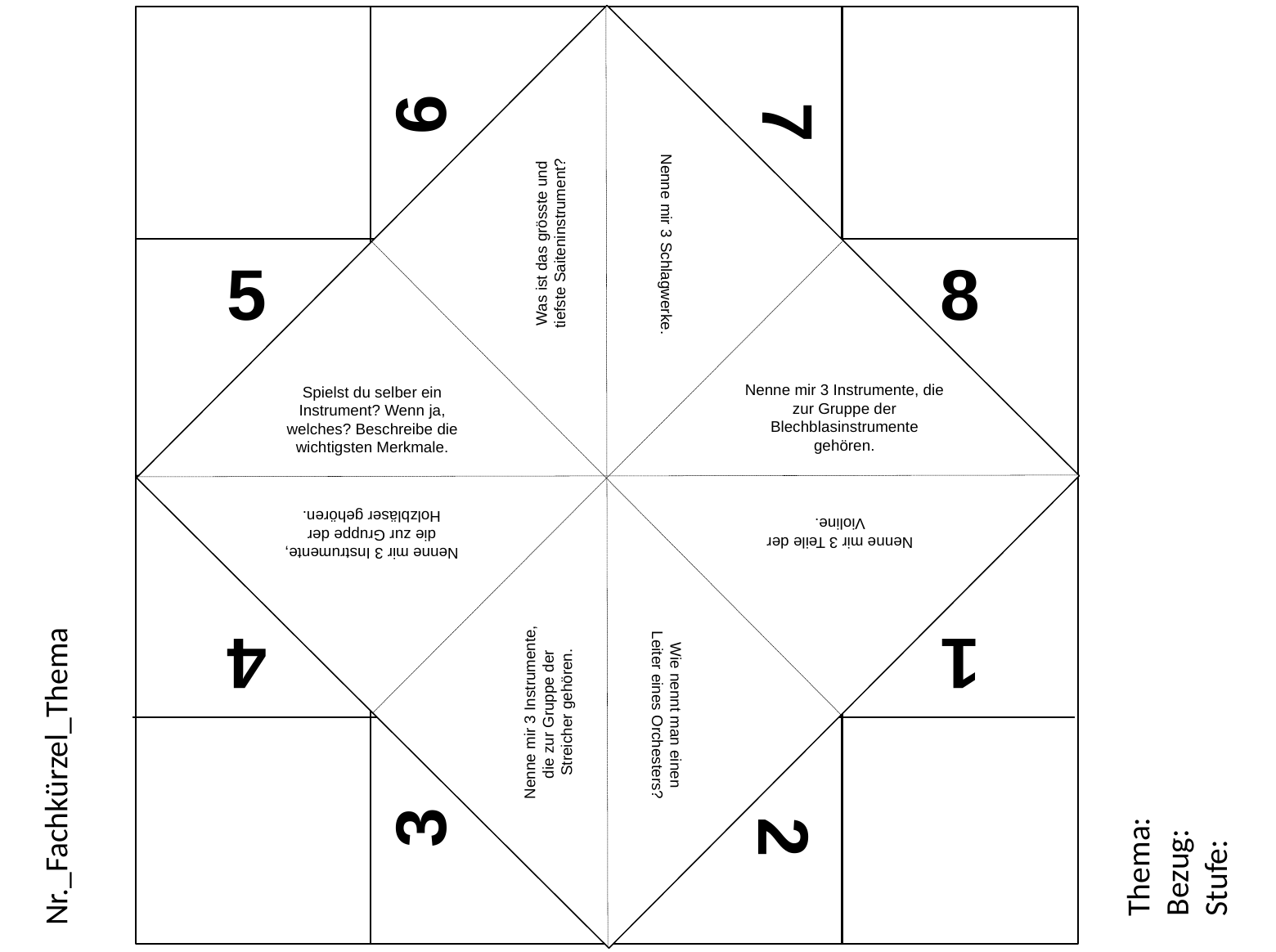

Was ist das grösste und tiefste Saiteninstrument?
Nenne mir 3 Schlagwerke.
Nenne mir 3 Instrumente, die
zur Gruppe der Blechblasinstrumente gehören.
Spielst du selber ein Instrument? Wenn ja, welches? Beschreibe die wichtigsten Merkmale.
Thema:
Bezug:
Stufe:
Nr._Fachkürzel_Thema
Nenne mir 3 Teile der
Violine.
Nenne mir 3 Instrumente,
die zur Gruppe der
Holzbläser gehören.
Nenne mir 3 Instrumente,
die zur Gruppe der
Streicher gehören.
Wie nennt man einen
Leiter eines Orchesters?